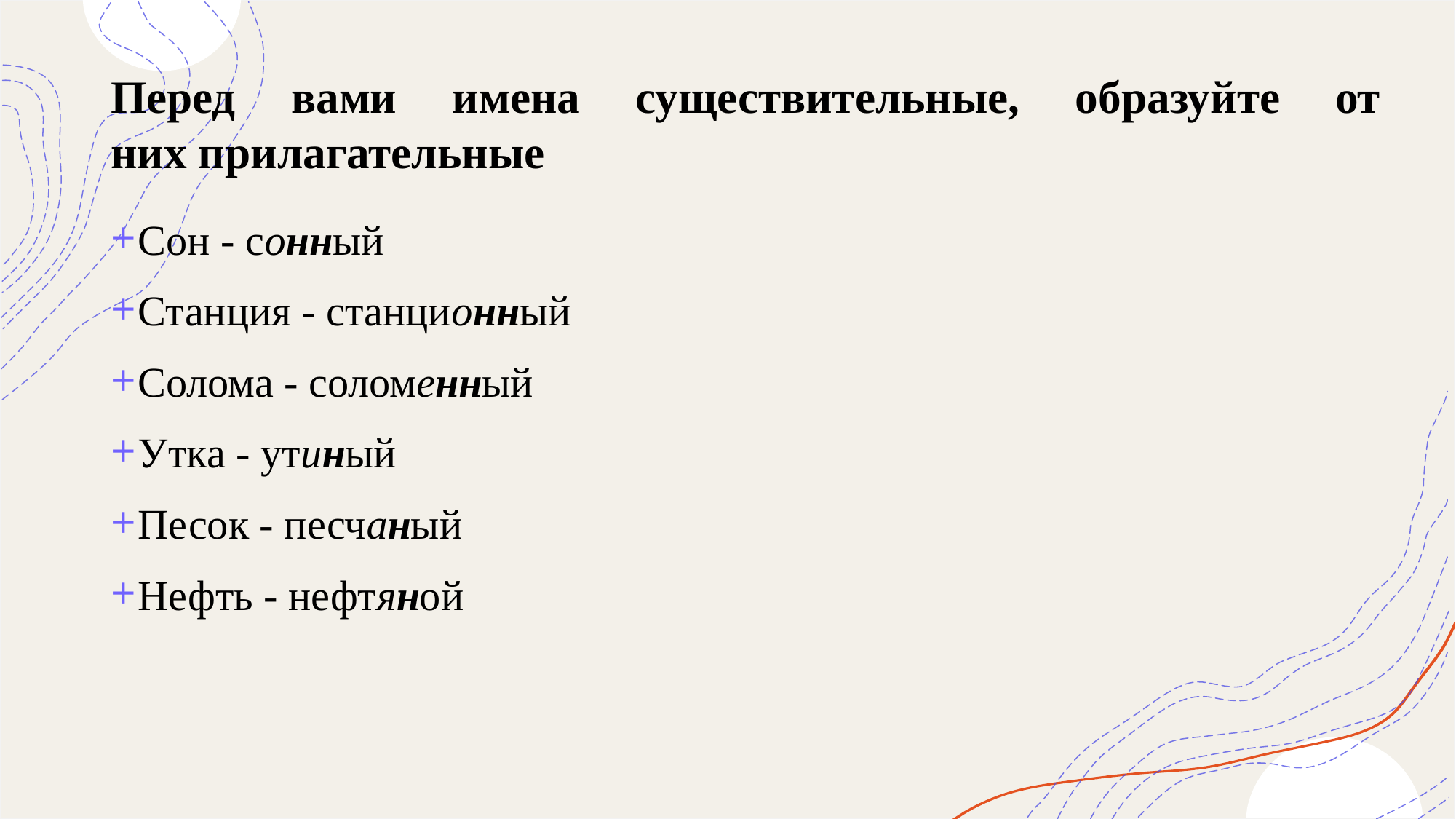

# Перед вами имена существительные, образуйте от них прилагательные
Сон - сонный
Станция - станционный
Солома - соломенный
Утка - утиный
Песок - песчаный
Нефть - нефтяной